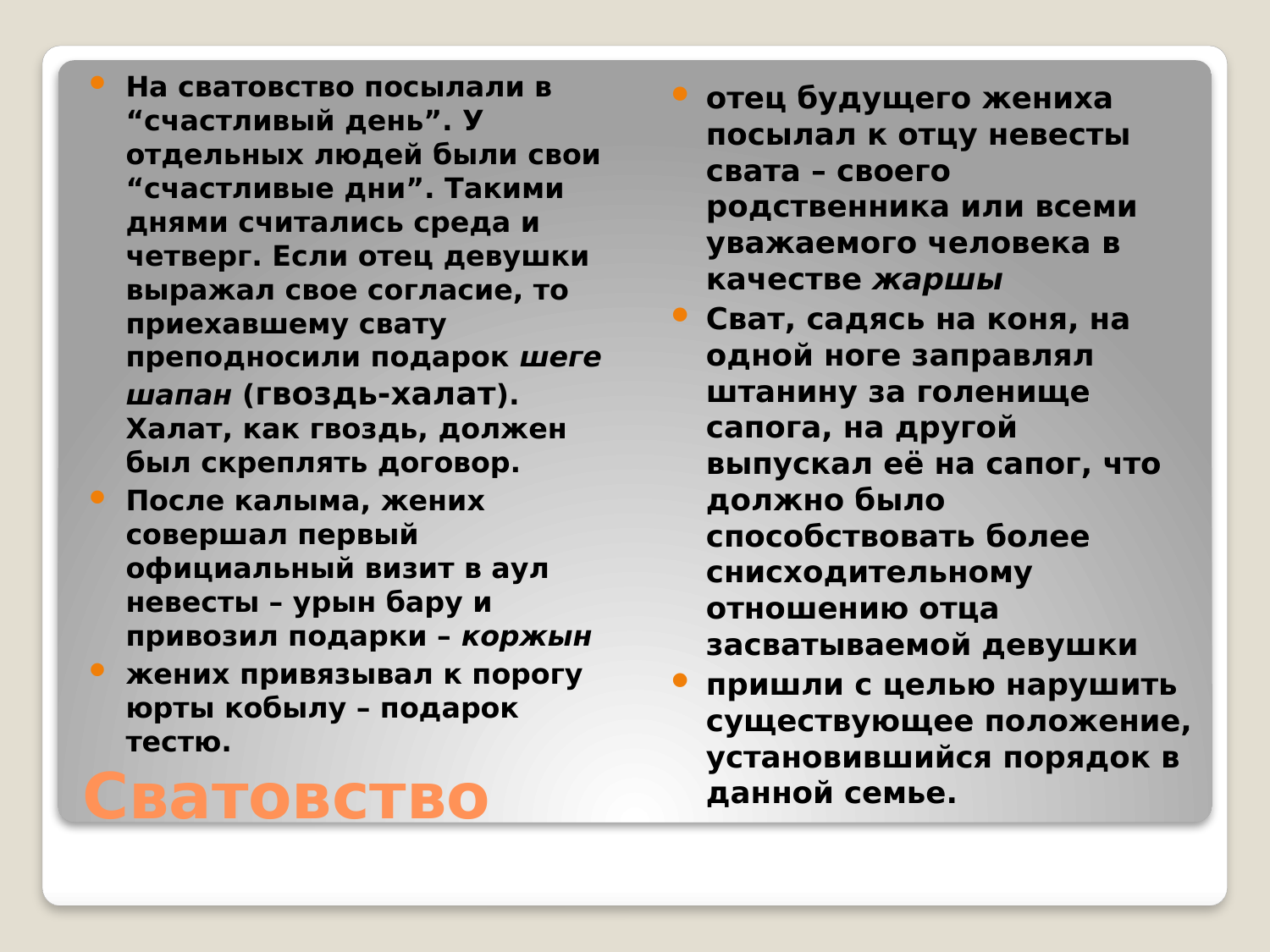

На сватовство посылали в “счастливый день”. У отдельных людей были свои “счастливые дни”. Такими днями считались среда и четверг. Если отец девушки выражал свое согласие, то приехавшему свату преподносили подарок шеге шапан (гвоздь-халат). Халат, как гвоздь, должен был скреплять договор.
После калыма, жених совершал первый официальный визит в аул невесты – урын бару и привозил подарки – коржын
жених привязывал к порогу юрты кобылу – подарок тестю.
отец будущего жениха посылал к отцу невесты свата – своего родственника или всеми уважаемого человека в качестве жаршы
Сват, садясь на коня, на одной ноге заправлял штанину за голенище сапога, на другой выпускал её на сапог, что должно было способствовать более снисходительному отношению отца засватываемой девушки
пришли с целью нарушить существующее положение, установившийся порядок в данной семье.

# Сватовство